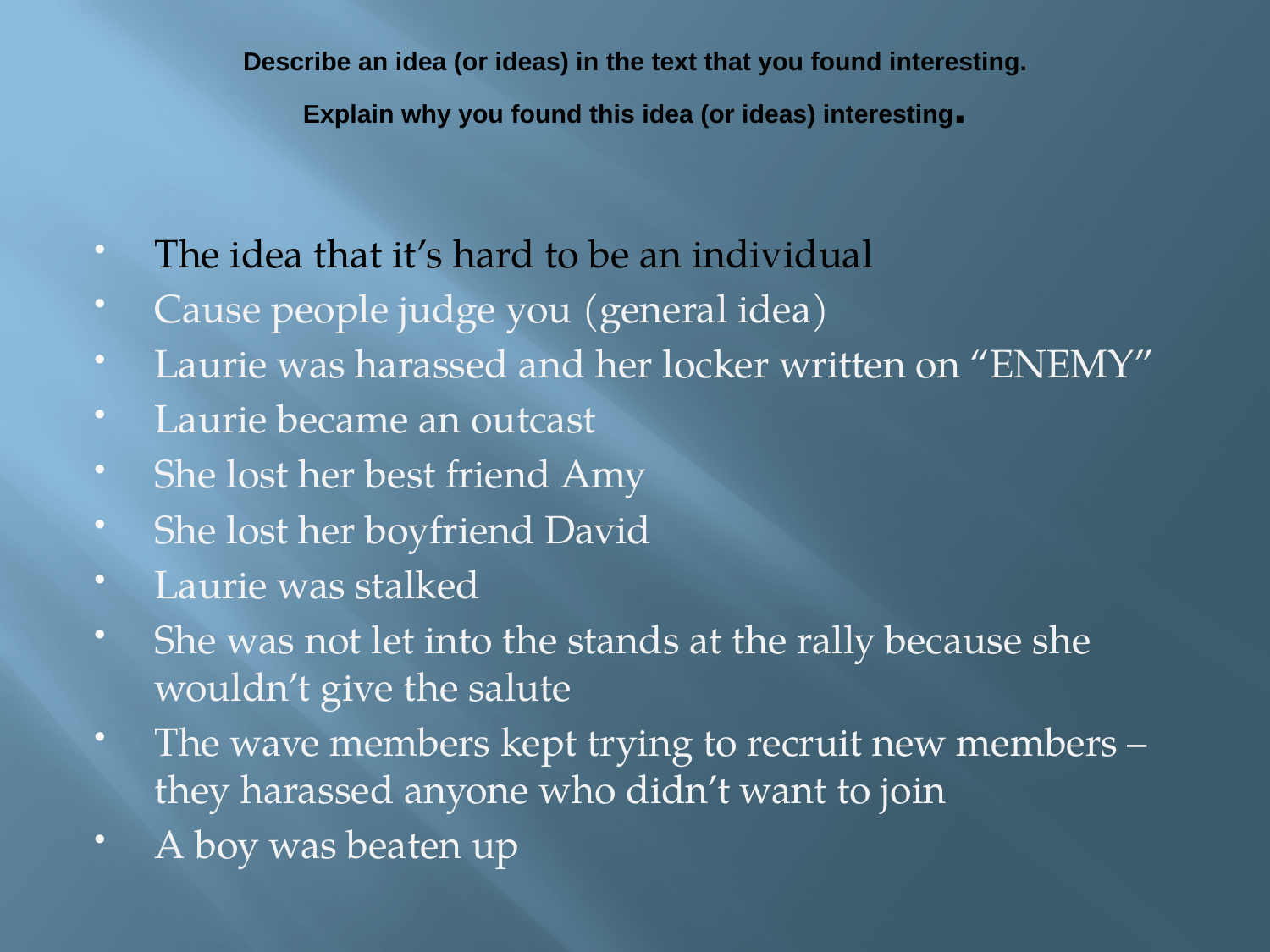

# Describe an idea (or ideas) in the text that you found interesting. Explain why you found this idea (or ideas) interesting.
The idea that it’s hard to be an individual
Cause people judge you (general idea)
Laurie was harassed and her locker written on “ENEMY”
Laurie became an outcast
She lost her best friend Amy
She lost her boyfriend David
Laurie was stalked
She was not let into the stands at the rally because she wouldn’t give the salute
The wave members kept trying to recruit new members – they harassed anyone who didn’t want to join
A boy was beaten up